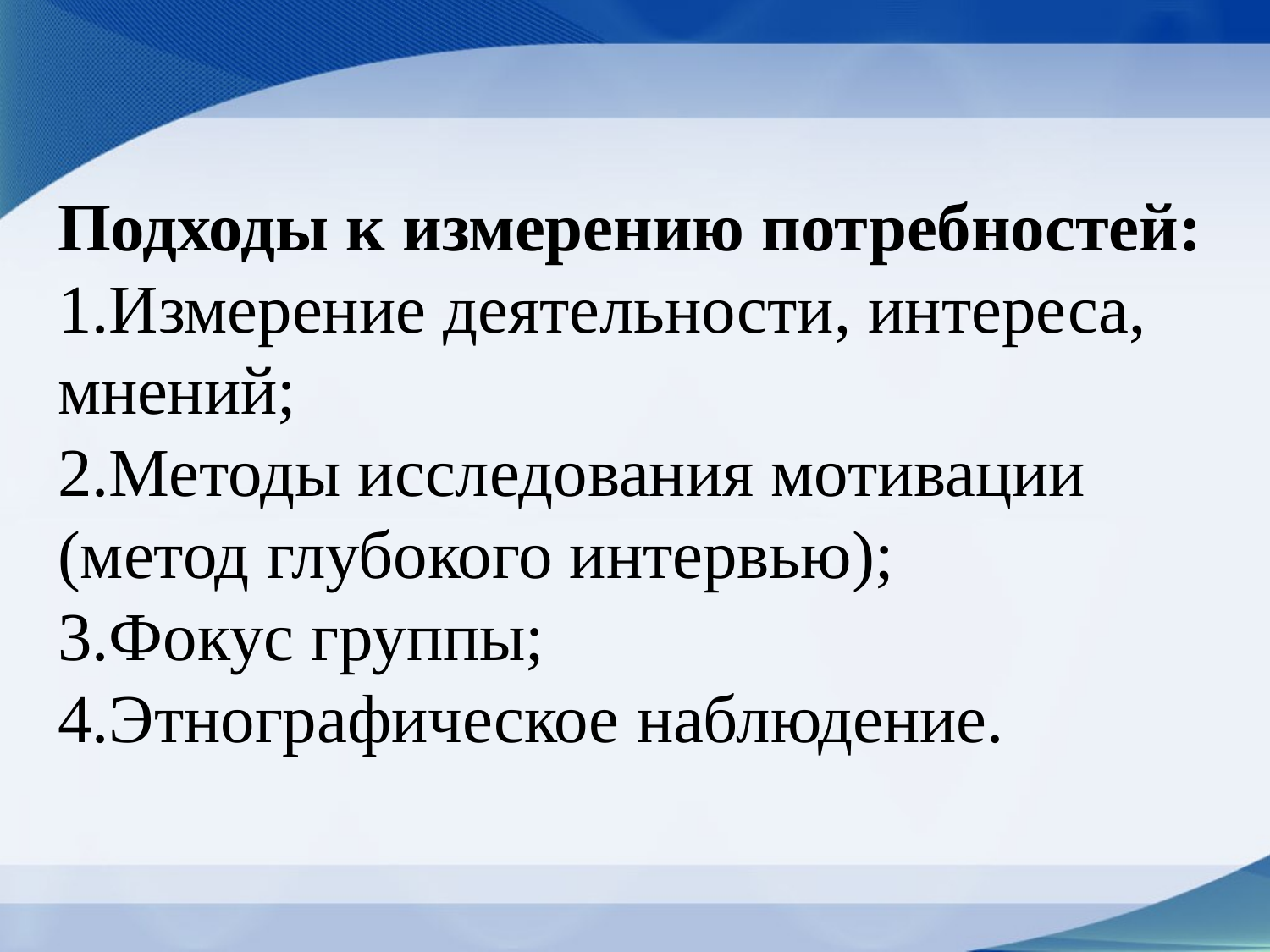

Подходы к измерению потребностей:
1.Измерение деятельности, интереса, мнений;
2.Методы исследования мотивации (метод глубокого интервью);
3.Фокус группы;
4.Этнографическое наблюдение.